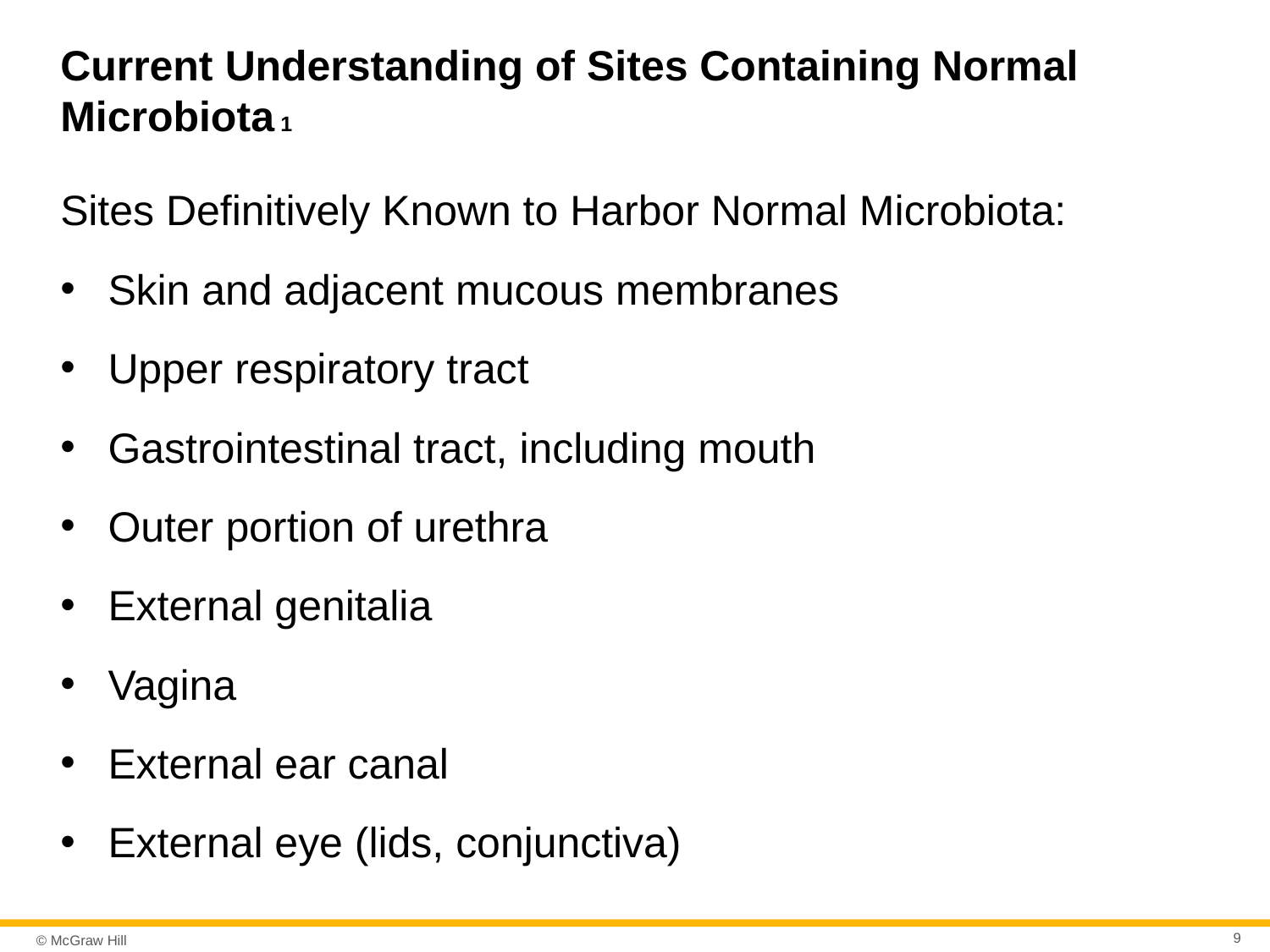

# Current Understanding of Sites Containing Normal Microbiota 1
Sites Definitively Known to Harbor Normal Microbiota:
Skin and adjacent mucous membranes
Upper respiratory tract
Gastrointestinal tract, including mouth
Outer portion of urethra
External genitalia
Vagina
External ear canal
External eye (lids, conjunctiva)